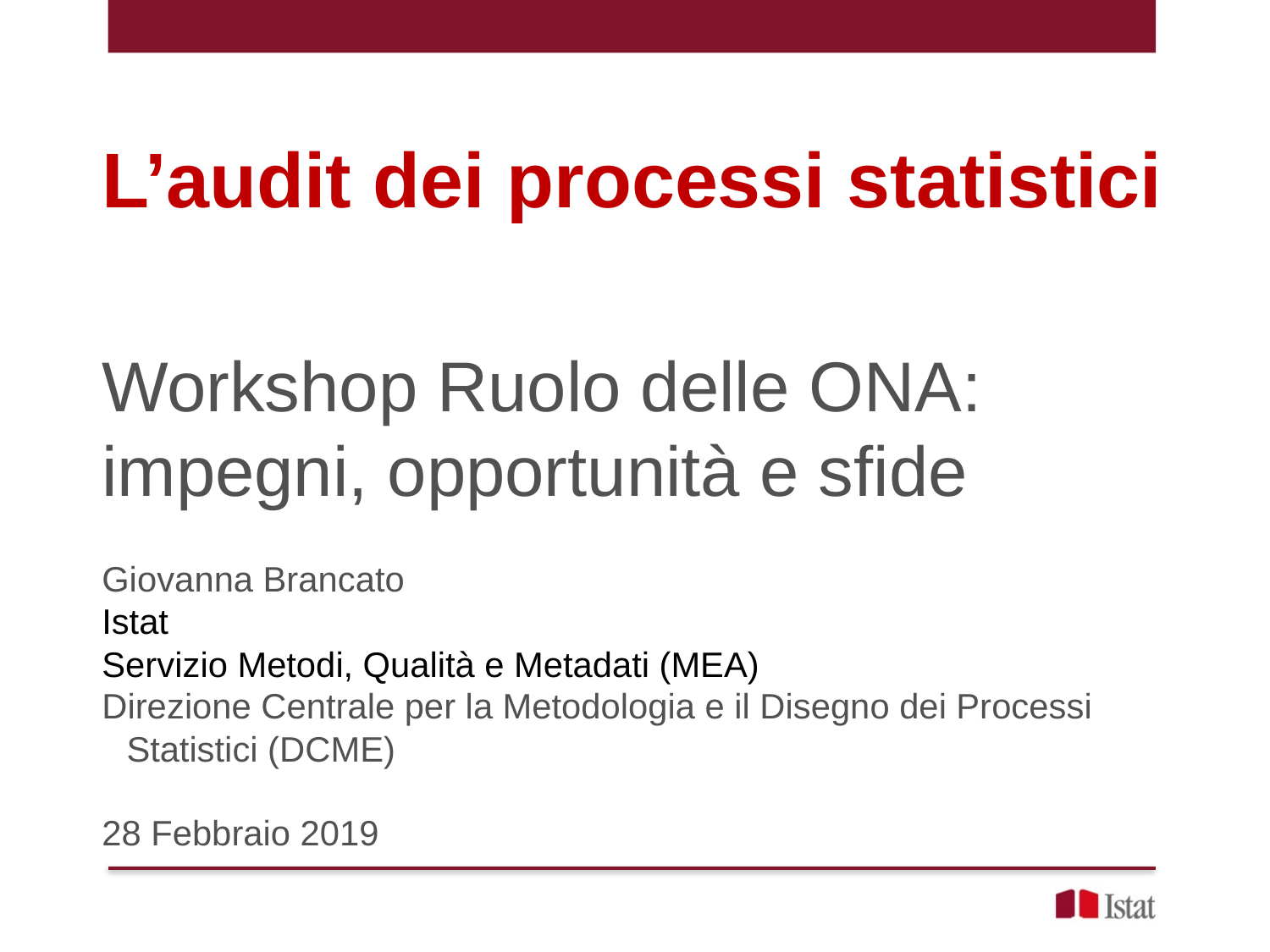

L’audit dei processi statistici

Workshop Ruolo delle ONA: impegni, opportunità e sfide

Giovanna Brancato
Istat
Servizio Metodi, Qualità e Metadati (MEA)
Direzione Centrale per la Metodologia e il Disegno dei Processi Statistici (DCME)

28 Febbraio 2019